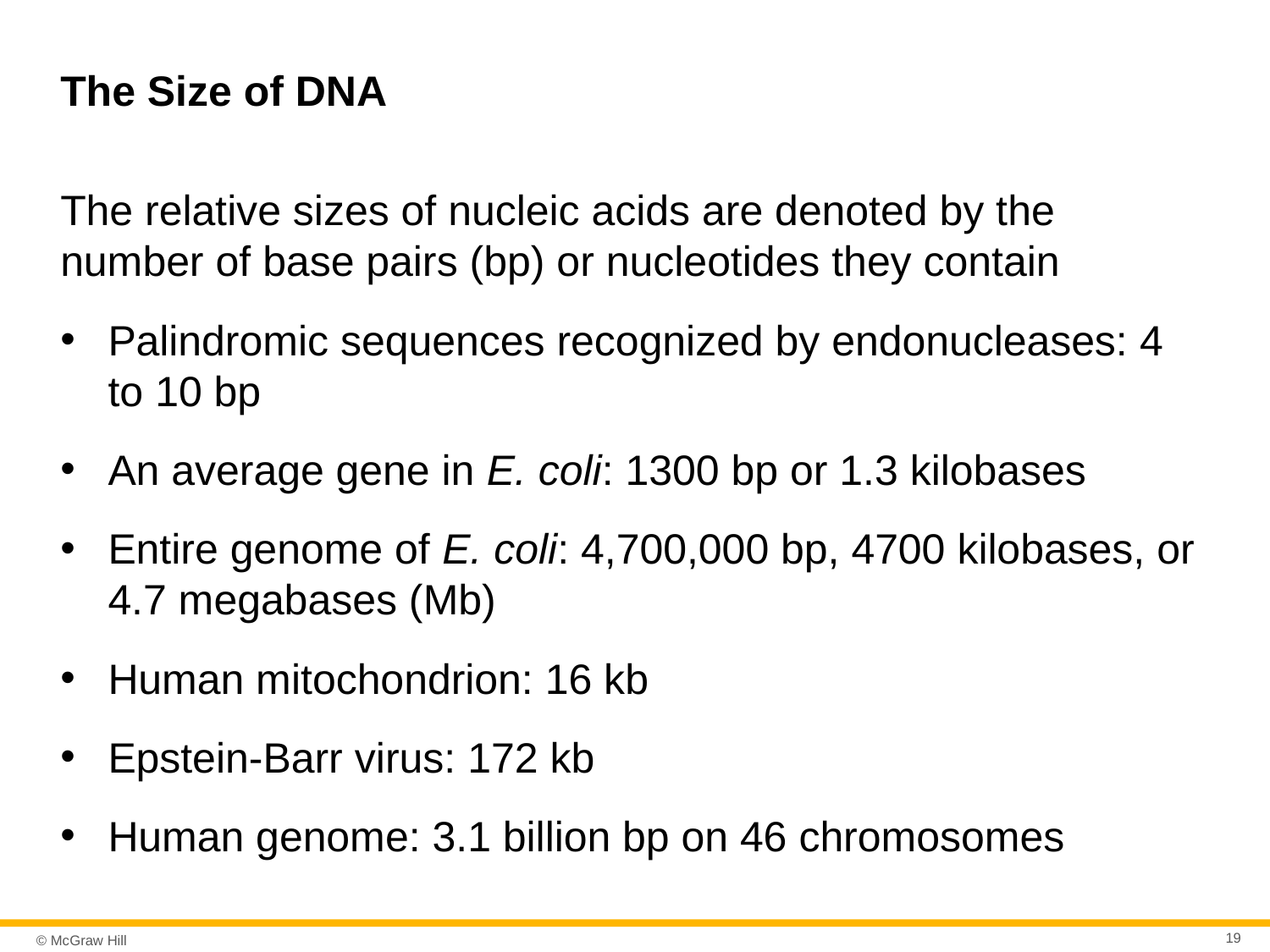

# The Size of DNA
The relative sizes of nucleic acids are denoted by the number of base pairs (bp) or nucleotides they contain
Palindromic sequences recognized by endonucleases: 4 to 10 bp
An average gene in E. coli: 1300 bp or 1.3 kilobases
Entire genome of E. coli: 4,700,000 bp, 4700 kilobases, or 4.7 megabases (Mb)
Human mitochondrion: 16 kb
Epstein-Barr virus: 172 kb
Human genome: 3.1 billion bp on 46 chromosomes